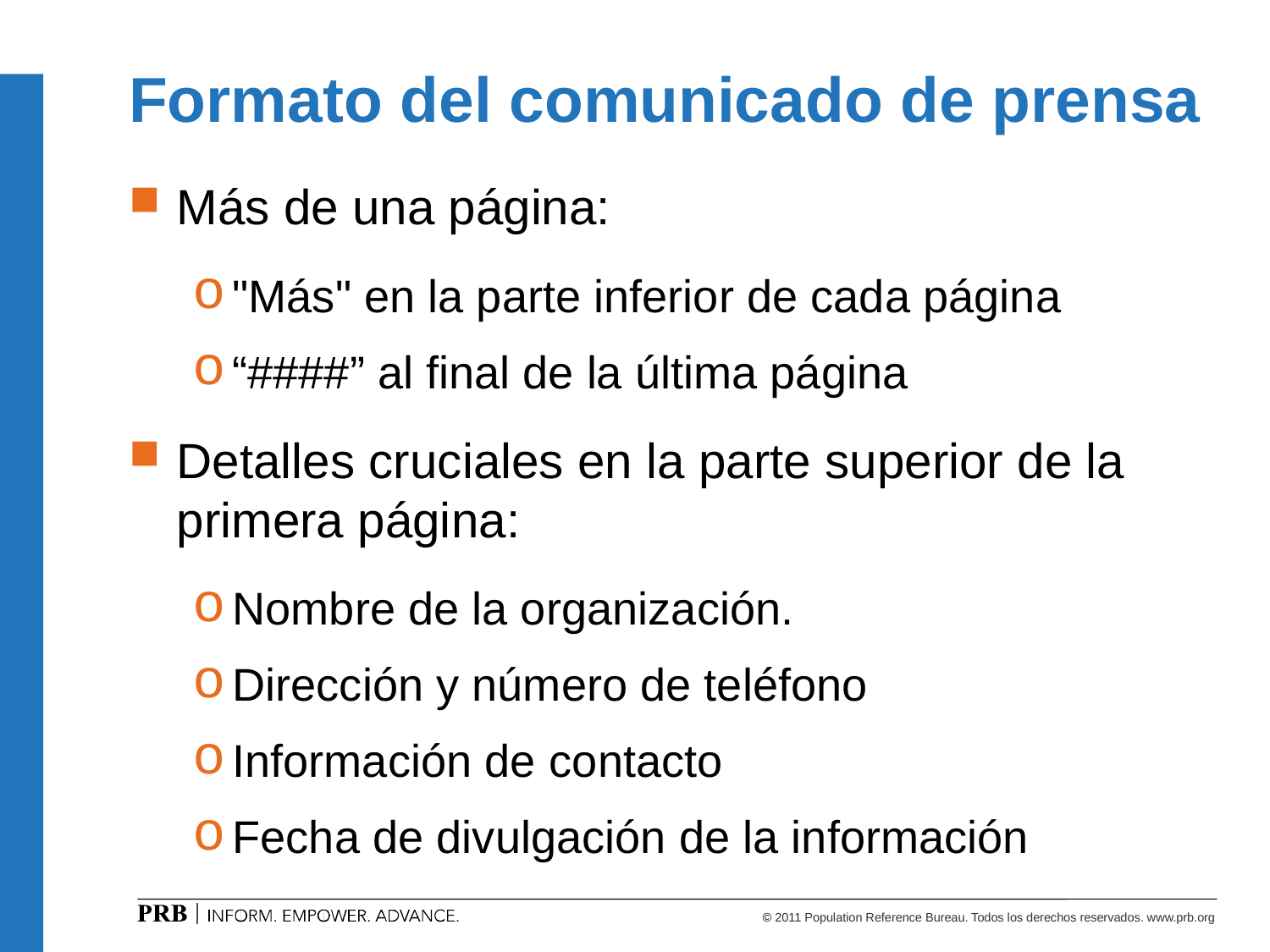

# Formato del comunicado de prensa
Más de una página:
"Más" en la parte inferior de cada página
“####” al final de la última página
Detalles cruciales en la parte superior de la primera página:
Nombre de la organización.
Dirección y número de teléfono
Información de contacto
Fecha de divulgación de la información